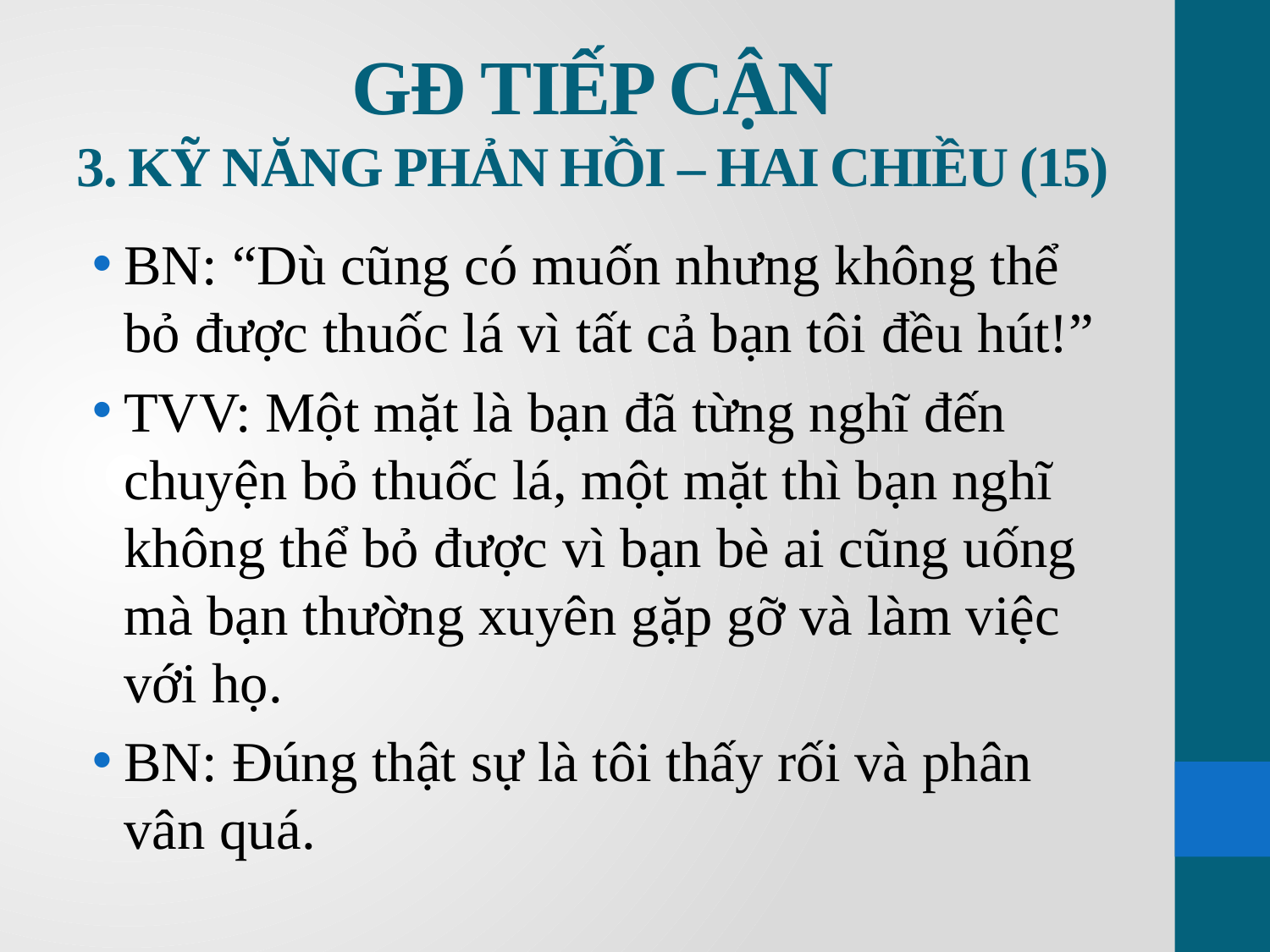

# GĐ TIẾP CẬN 3. KỸ NĂNG PHẢN HỒI – HAI CHIỀU (15)
BN: “Dù cũng có muốn nhưng không thể bỏ được thuốc lá vì tất cả bạn tôi đều hút!”
TVV: Một mặt là bạn đã từng nghĩ đến chuyện bỏ thuốc lá, một mặt thì bạn nghĩ không thể bỏ được vì bạn bè ai cũng uống mà bạn thường xuyên gặp gỡ và làm việc với họ.
BN: Đúng thật sự là tôi thấy rối và phân vân quá.